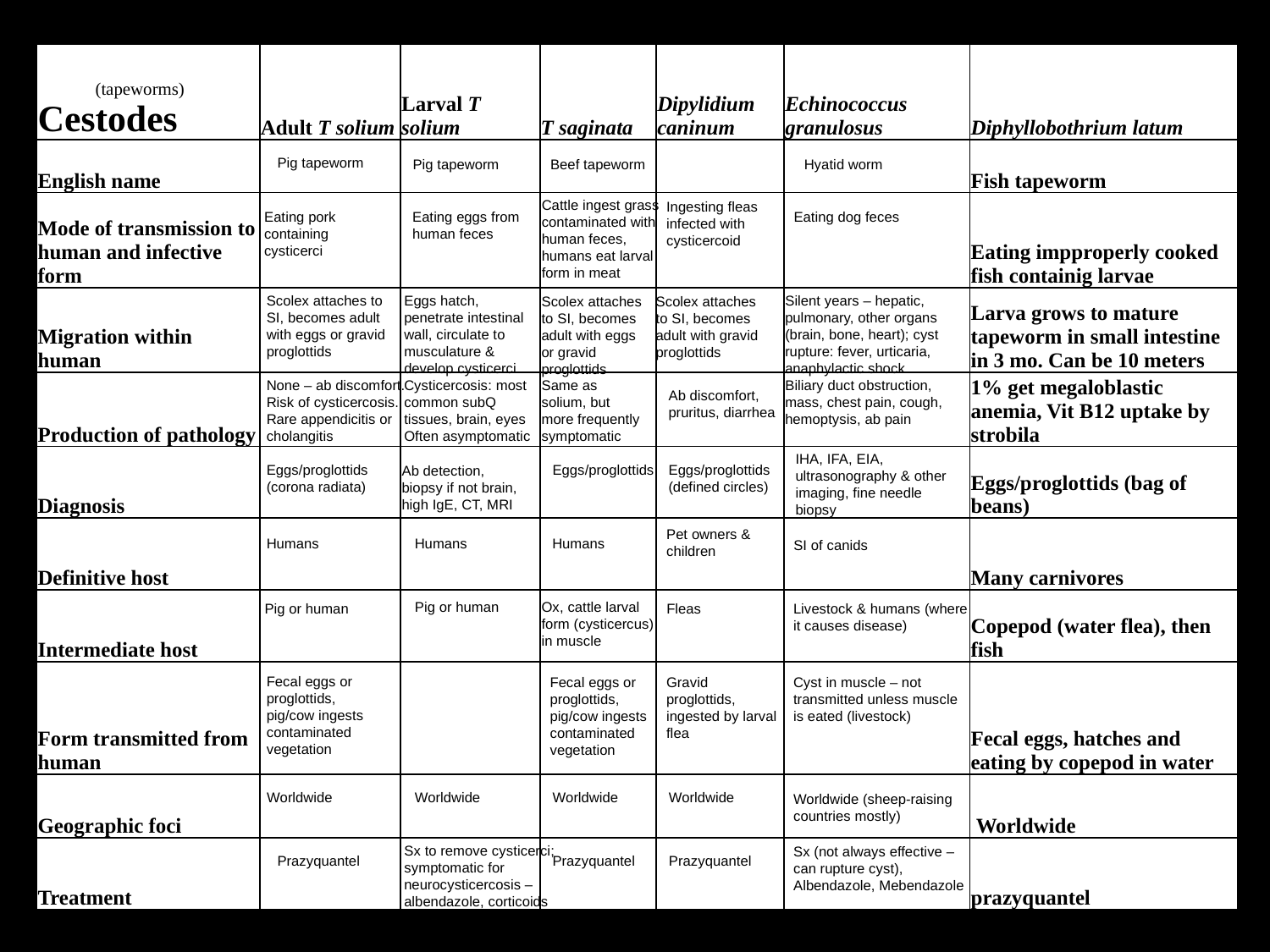

| Cestodes | Adult T solium | Larval T solium | T saginata | Dipylidium caninum | Echinococcus granulosus | Diphyllobothrium latum |
| --- | --- | --- | --- | --- | --- | --- |
| English name |  |  |  |  |  | Fish tapeworm |
| Mode of transmission to human and infective form |  |  |  |  |  | Eating impproperly cooked fish containig larvae |
| Migration within human |  |  |  |  |  | Larva grows to mature tapeworm in small intestine in 3 mo. Can be 10 meters |
| Production of pathology |  |  |  |  |  | 1% get megaloblastic anemia, Vit B12 uptake by strobila |
| Diagnosis |  |  |  |  |  | Eggs/proglottids (bag of beans) |
| Definitive host |  |  |  |  |  | Many carnivores |
| Intermediate host |  |  |  |  |  | Copepod (water flea), then fish |
| Form transmitted from human |  |  |  |  |  | Fecal eggs, hatches and eating by copepod in water |
| Geographic foci |  |  |  |  |  | Worldwide |
| Treatment |  |  |  |  |  | prazyquantel |
(tapeworms)
Pig tapeworm
Pig tapeworm
Beef tapeworm
Hyatid worm

Cattle ingest grass contaminated with human feces, humans eat larval form in meat
Ingesting fleas infected with cysticercoid
Eating pork containing cysticerci
Eating eggs from human feces
Eating dog feces
Scolex attaches to SI, becomes adult with eggs or gravid proglottids
Eggs hatch, penetrate intestinal wall, circulate to musculature & develop cysticerci
Silent years – hepatic, pulmonary, other organs (brain, bone, heart); cyst rupture: fever, urticaria, anaphylactic shock
Scolex attaches to SI, becomes adult with eggs or gravid proglottids
Scolex attaches to SI, becomes adult with gravid proglottids
None – ab discomfort. Risk of cysticercosis. Rare appendicitis or cholangitis
Cysticercosis: most common subQ tissues, brain, eyes
Often asymptomatic
Same as solium, but more frequently symptomatic
Biliary duct obstruction, mass, chest pain, cough, hemoptysis, ab pain
Ab discomfort, pruritus, diarrhea
IHA, IFA, EIA, ultrasonography & other imaging, fine needle biopsy
Eggs/proglottids (corona radiata)
Eggs/proglottids
Eggs/proglottids (defined circles)
Ab detection, biopsy if not brain, high IgE, CT, MRI
Pet owners & children
Humans
Humans
Humans
SI of canids
Pig or human
Ox, cattle larval form (cysticercus) in muscle
Pig or human
Fleas
Livestock & humans (where it causes disease)
Fecal eggs or proglottids, pig/cow ingests contaminated vegetation
Fecal eggs or proglottids, pig/cow ingests contaminated vegetation
Gravid proglottids, ingested by larval flea
Cyst in muscle – not transmitted unless muscle is eated (livestock)
Worldwide
Worldwide
Worldwide
Worldwide
Worldwide (sheep-raising countries mostly)
Sx to remove cysticerci; symptomatic for neurocysticercosis – albendazole, corticoids
Sx (not always effective – can rupture cyst), Albendazole, Mebendazole
Prazyquantel
Prazyquantel
Prazyquantel